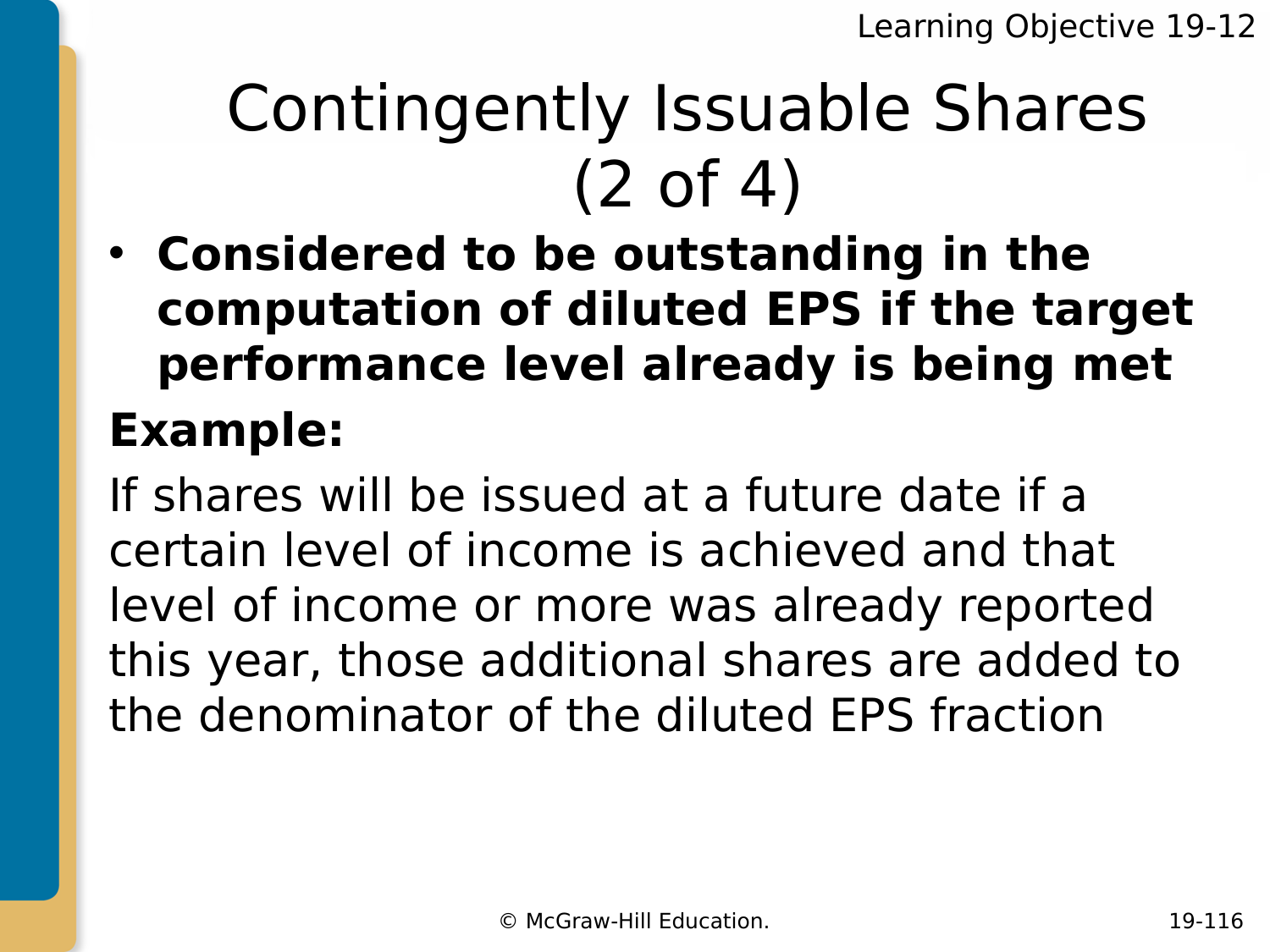

Learning Objective 19-12
# Contingently Issuable Shares (2 of 4)
Considered to be outstanding in the computation of diluted EPS if the target performance level already is being met
Example:
If shares will be issued at a future date if a certain level of income is achieved and that level of income or more was already reported this year, those additional shares are added to the denominator of the diluted EPS fraction